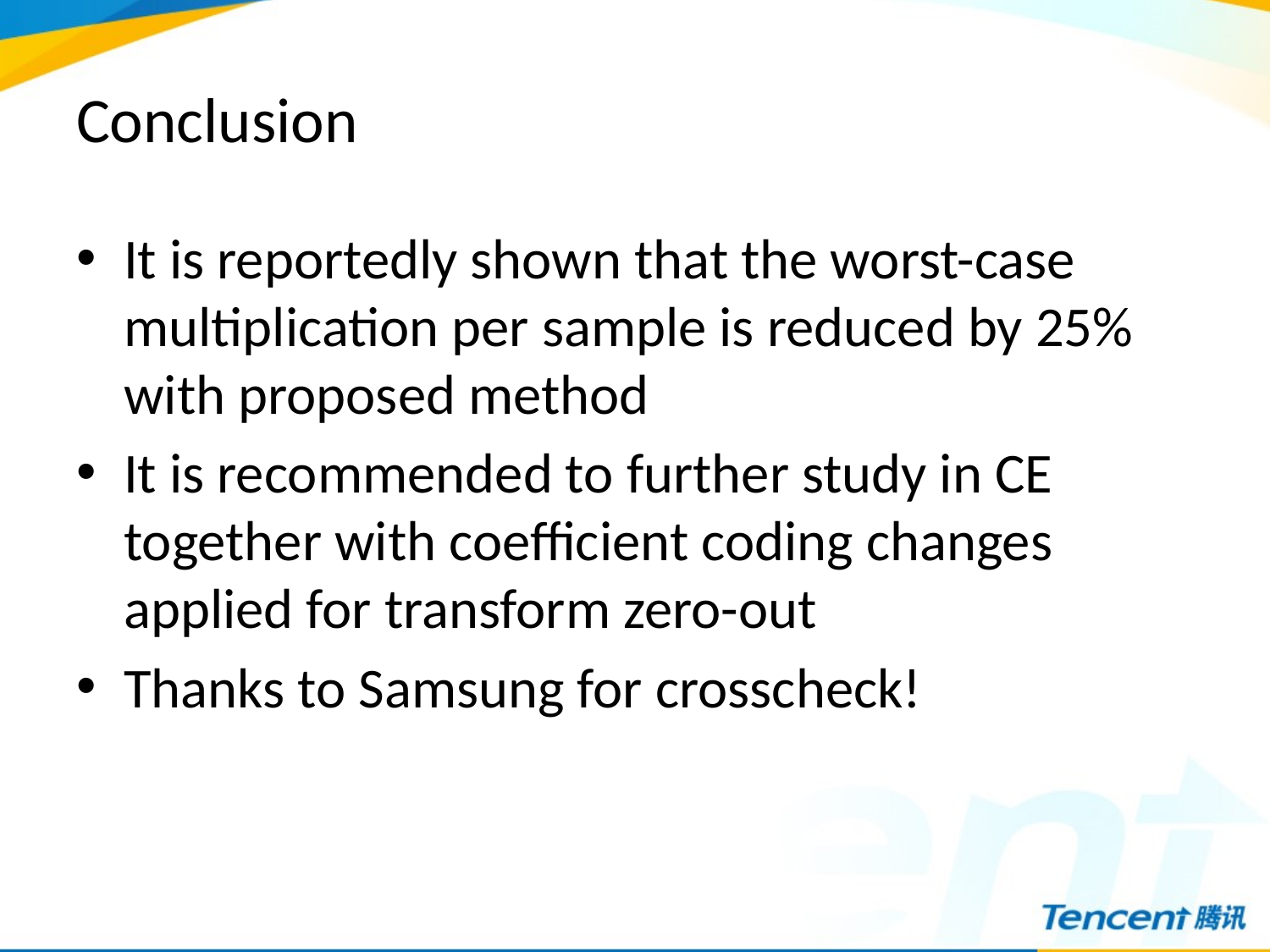

# Conclusion
It is reportedly shown that the worst-case multiplication per sample is reduced by 25% with proposed method
It is recommended to further study in CE together with coefficient coding changes applied for transform zero-out
Thanks to Samsung for crosscheck!